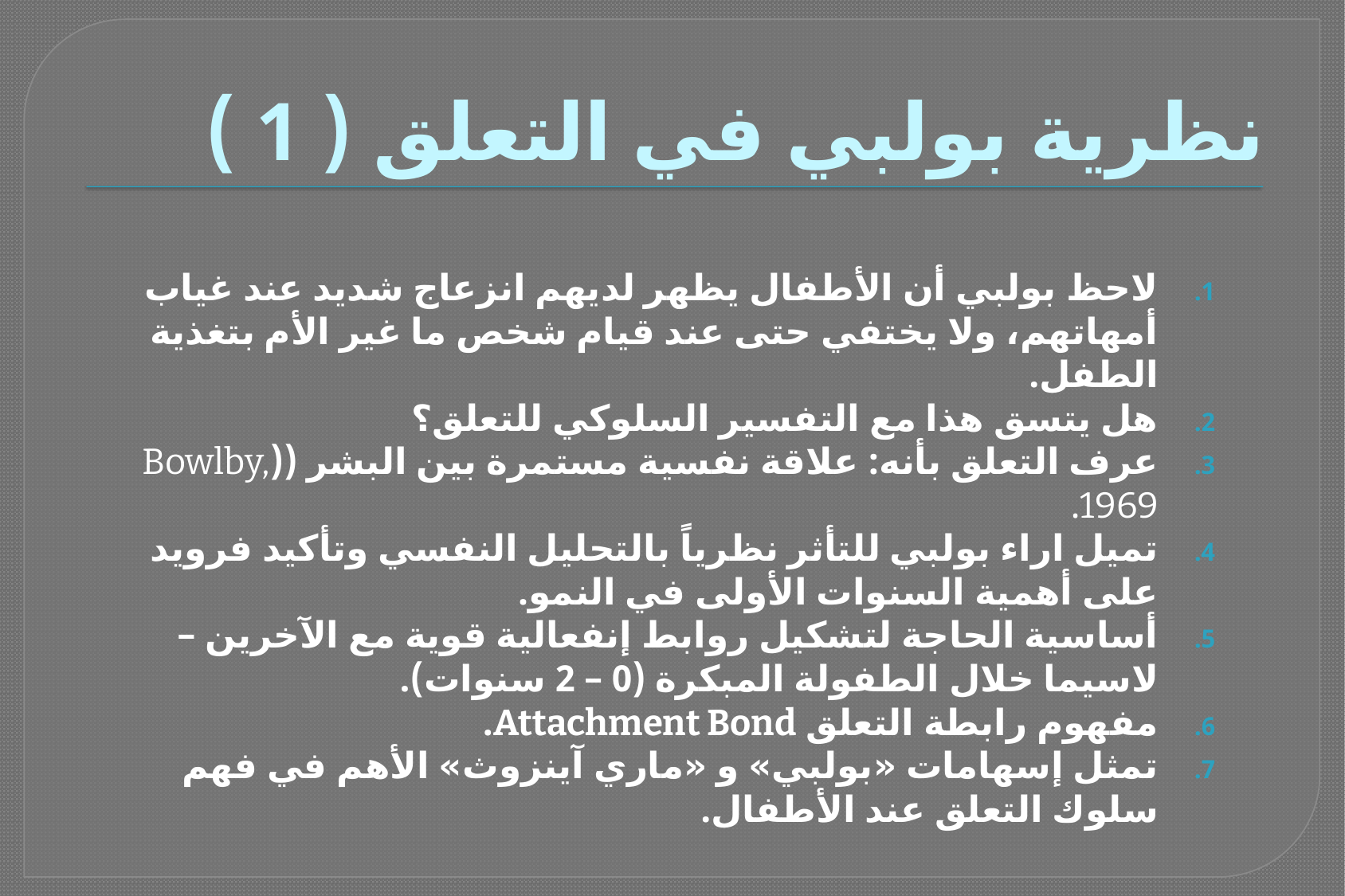

# نظرية بولبي في التعلق ( 1 )

لاحظ بولبي أن الأطفال يظهر لديهم انزعاج شديد عند غياب أمهاتهم، ولا يختفي حتى عند قيام شخص ما غير الأم بتغذية الطفل.
هل يتسق هذا مع التفسير السلوكي للتعلق؟
عرف التعلق بأنه: علاقة نفسية مستمرة بين البشر ((Bowlby, 1969.
تميل اراء بولبي للتأثر نظرياً بالتحليل النفسي وتأكيد فرويد على أهمية السنوات الأولى في النمو.
أساسية الحاجة لتشكيل روابط إنفعالية قوية مع الآخرين – لاسيما خلال الطفولة المبكرة (0 – 2 سنوات).
مفهوم رابطة التعلق Attachment Bond.
تمثل إسهامات «بولبي» و «ماري آينزوث» الأهم في فهم سلوك التعلق عند الأطفال.